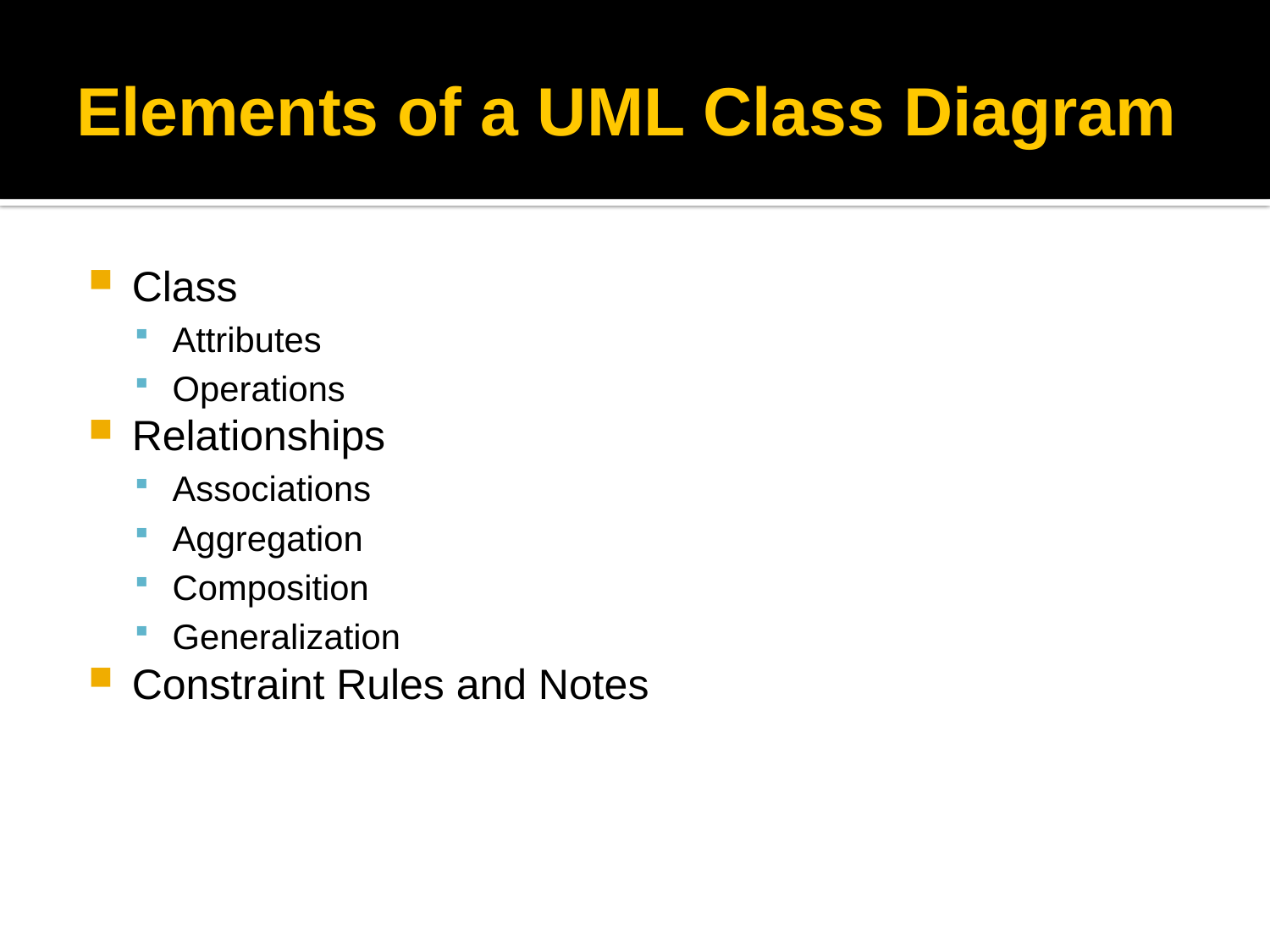

# Elements of a UML Class Diagram
Class
Attributes
Operations
Relationships
Associations
Aggregation
Composition
Generalization
Constraint Rules and Notes